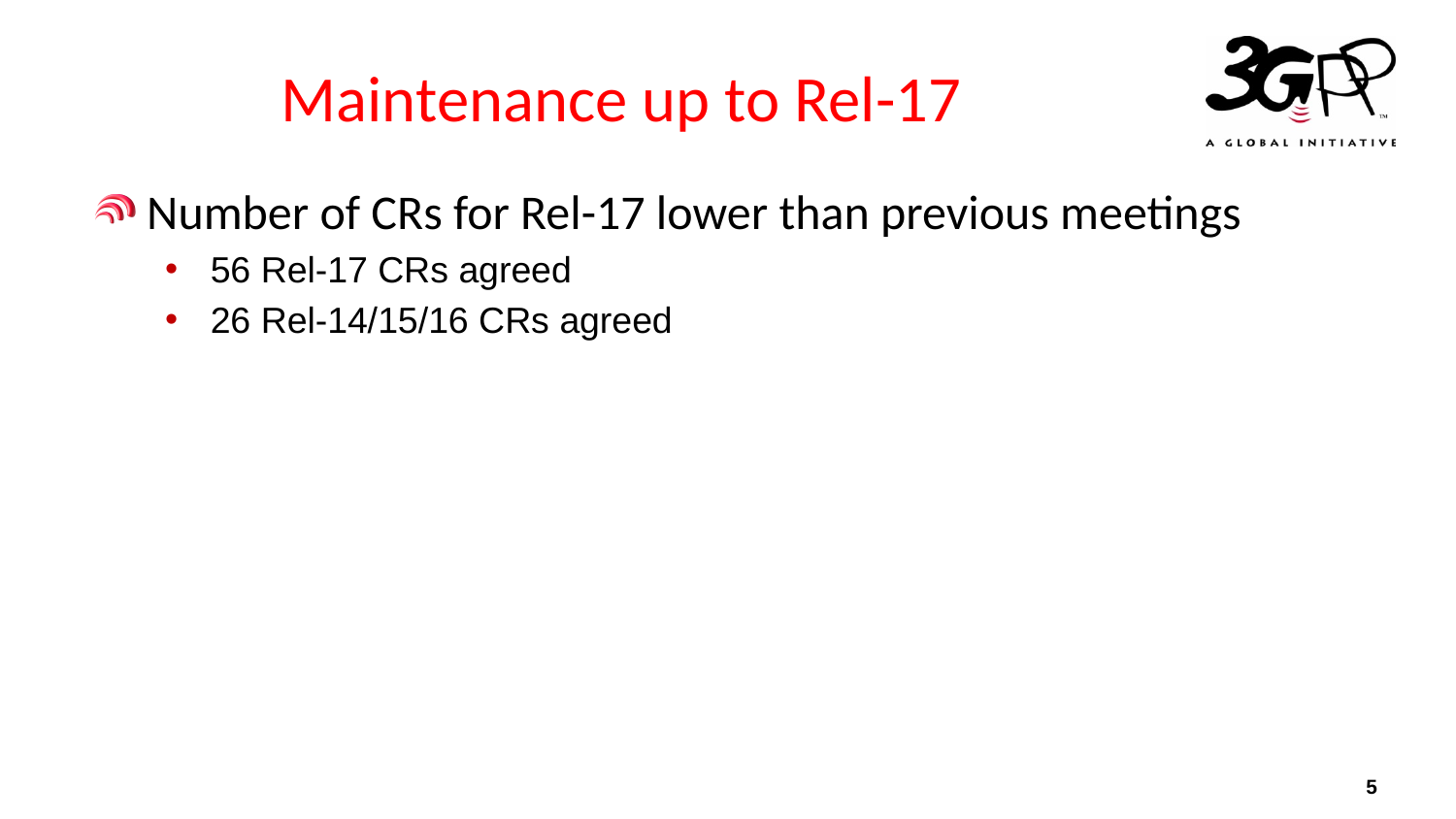

# Maintenance up to Rel-17
Number of CRs for Rel-17 lower than previous meetings
56 Rel-17 CRs agreed
26 Rel-14/15/16 CRs agreed